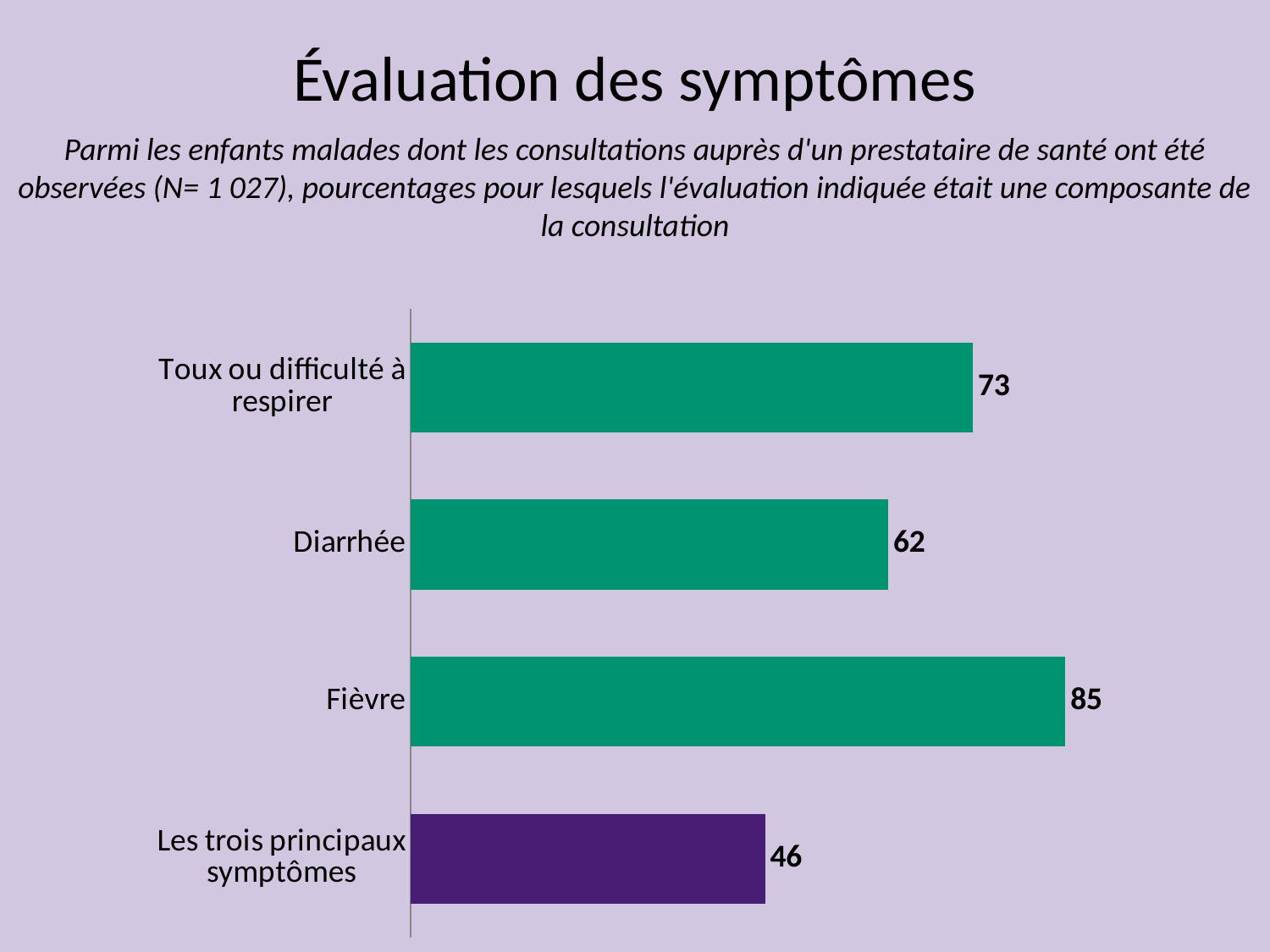

Évaluation des symptômes
Parmi les enfants malades dont les consultations auprès d'un prestataire de santé ont été observées (N= 1 027), pourcentages pour lesquels l'évaluation indiquée était une composante de la consultation

### Chart

| Category | Received training in past 12 months |
|---|---|
| Les trois principaux symptômes | 46.0 |
| Fièvre | 85.0 |
| Diarrhée | 62.0 |
| Toux ou difficulté à respirer | 73.0 |